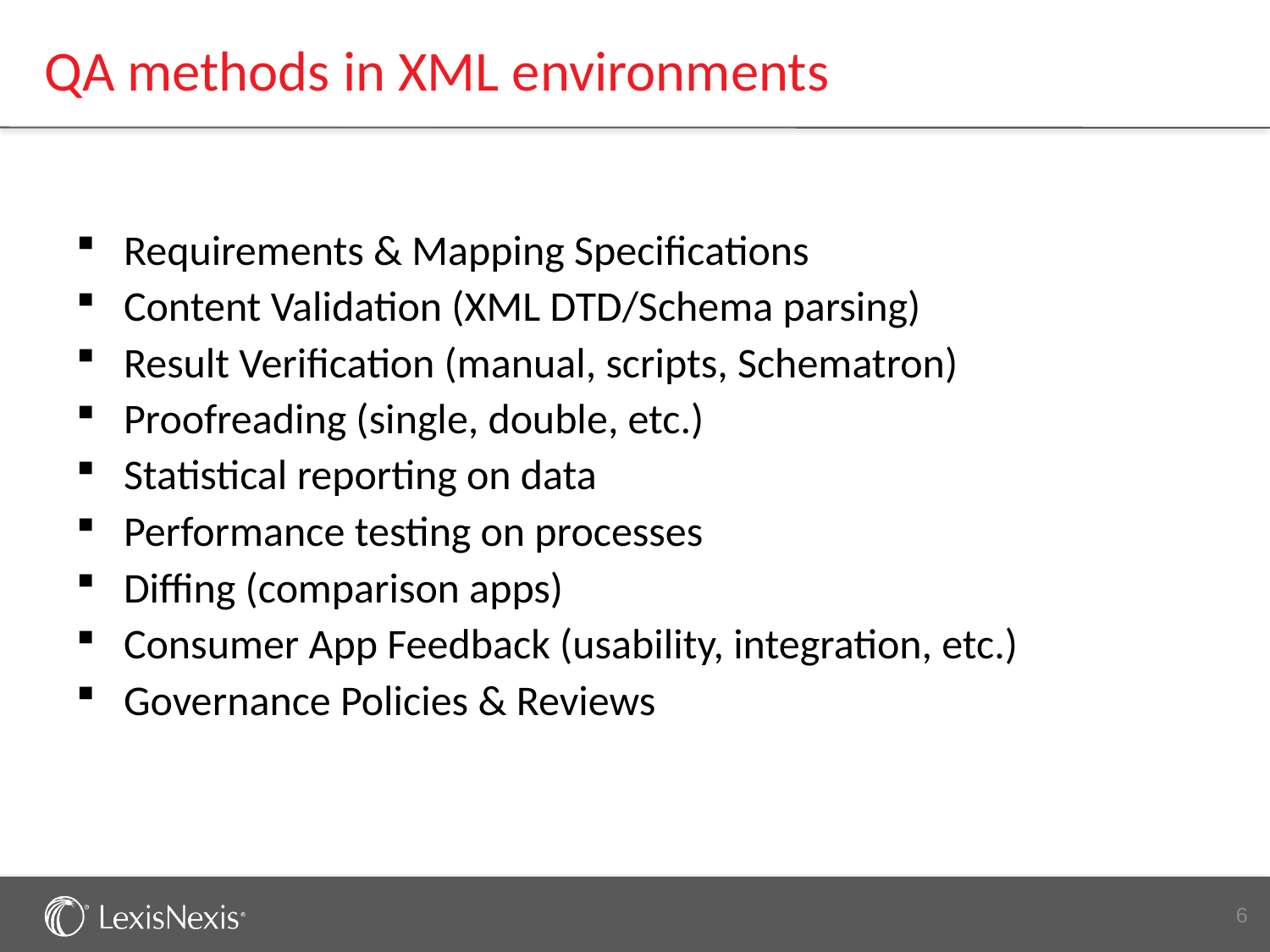

# QA methods in XML environments
Requirements & Mapping Specifications
Content Validation (XML DTD/Schema parsing)
Result Verification (manual, scripts, Schematron)
Proofreading (single, double, etc.)
Statistical reporting on data
Performance testing on processes
Diffing (comparison apps)
Consumer App Feedback (usability, integration, etc.)
Governance Policies & Reviews